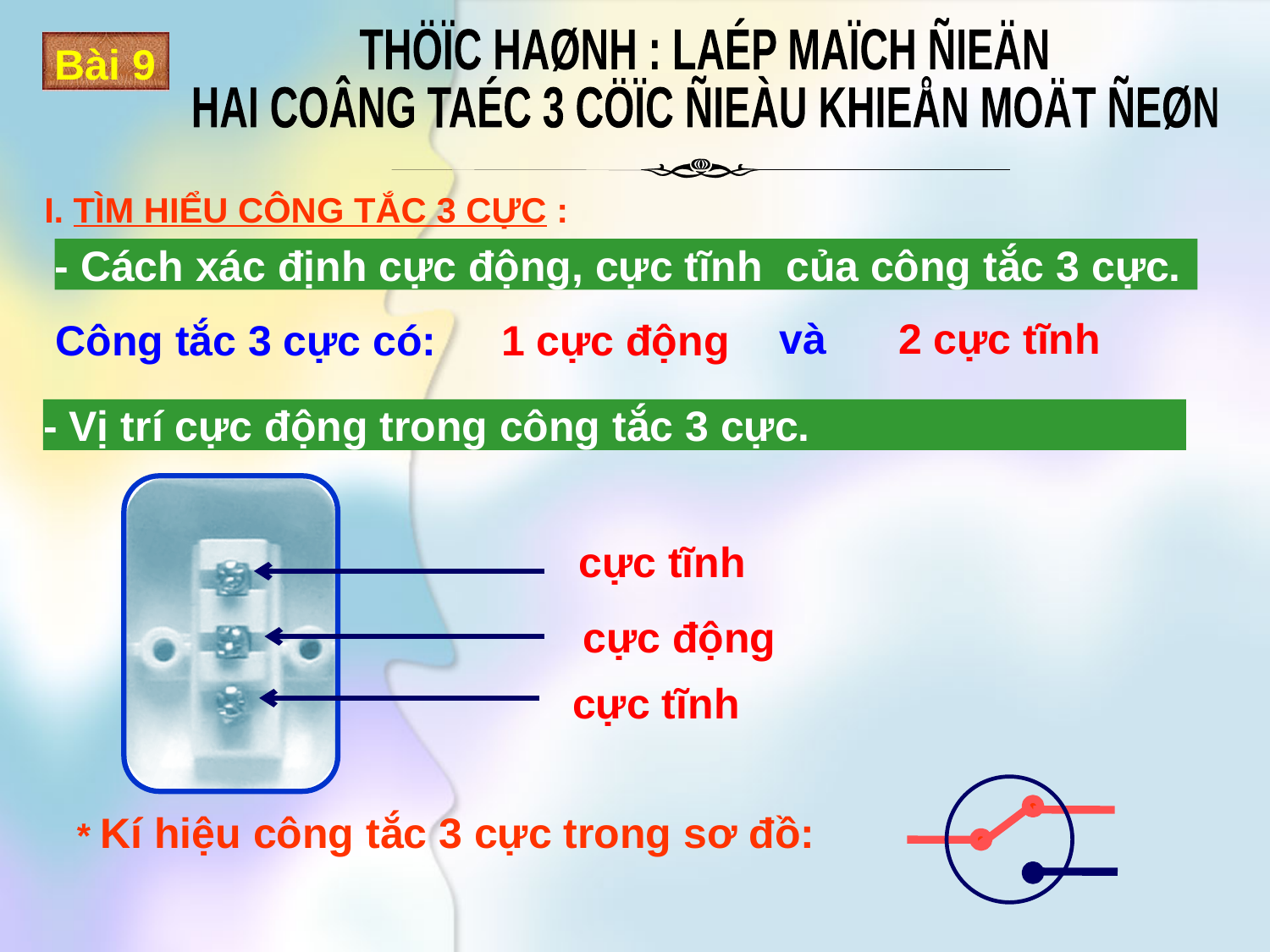

I. TÌM HIỂU CÔNG TẮC 3 CỰC :
- Cách xác định cực động, cực tĩnh  của công tắc 3 cực.
và
2 cực tĩnh
Công tắc 3 cực có:
1 cực động
- Vị trí cực động trong công tắc 3 cực.

 cực tĩnh
  cực động
 cực tĩnh

* Kí hiệu công tắc 3 cực trong sơ đồ: